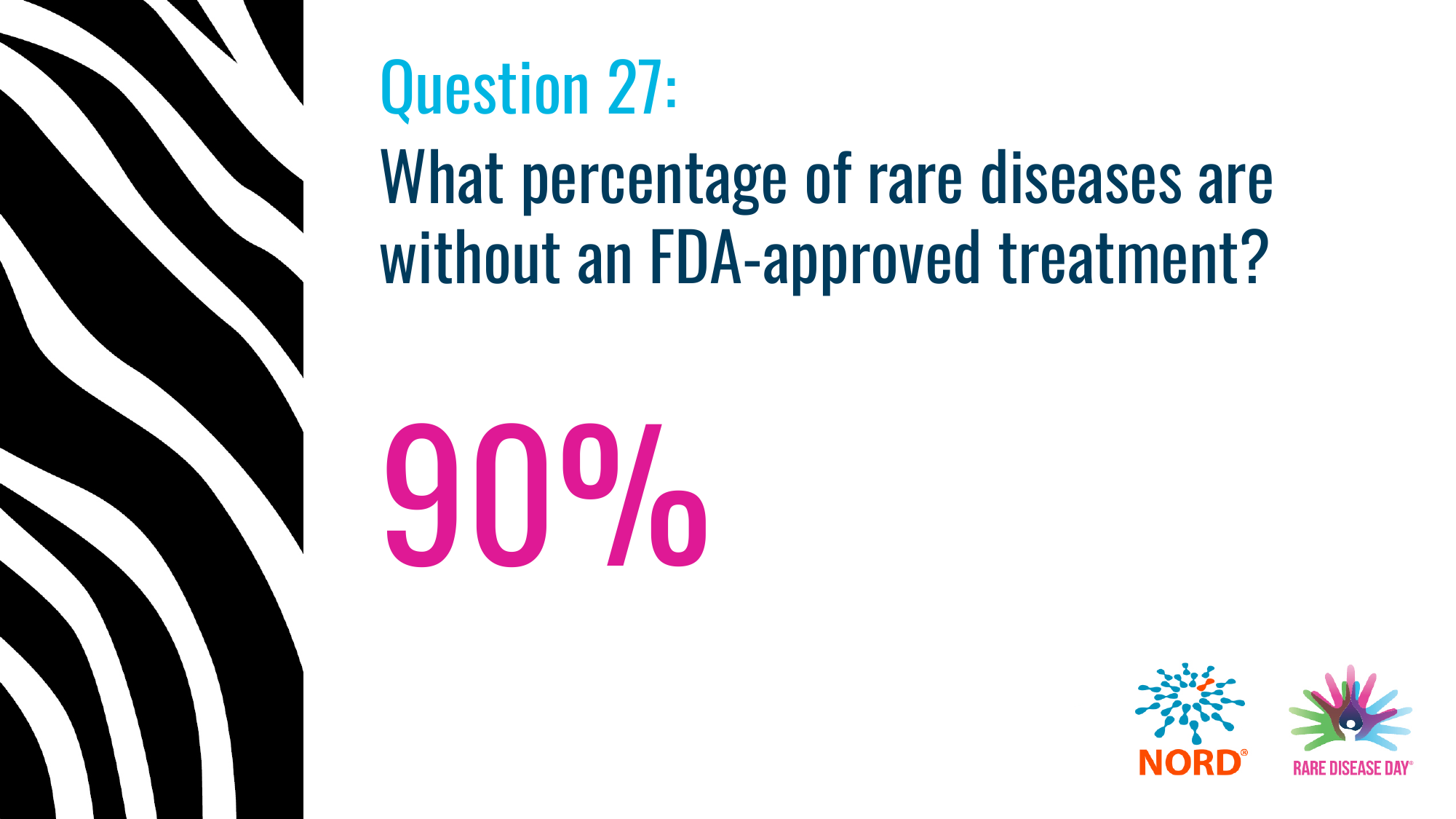

# Question 27:
What percentage of rare diseases are without an FDA-approved treatment?
90%